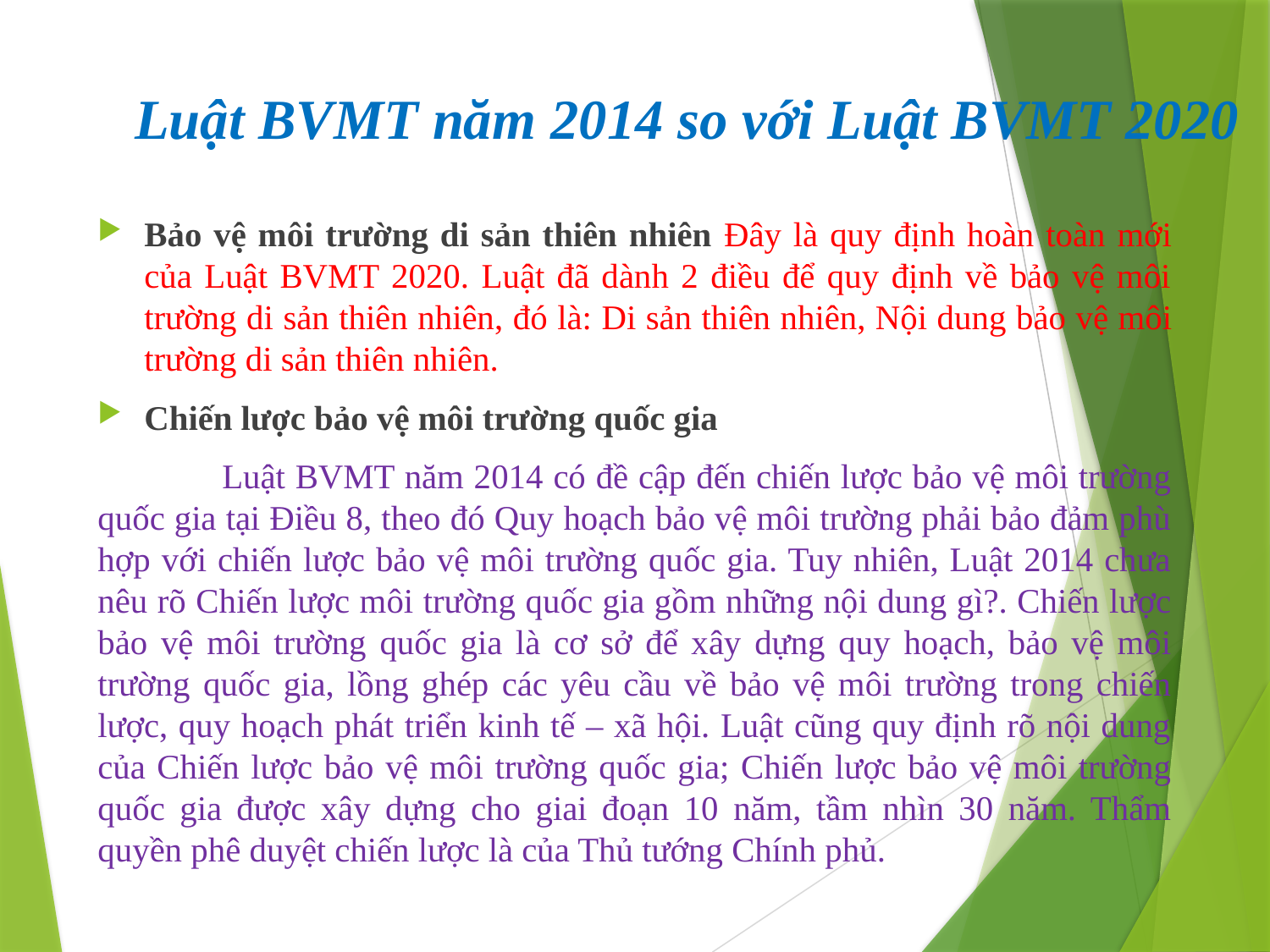

# Luật BVMT năm 2014 so với Luật BVMT 2020
Bảo vệ môi trường di sản thiên nhiên Đây là quy định hoàn toàn mới của Luật BVMT 2020. Luật đã dành 2 điều để quy định về bảo vệ môi trường di sản thiên nhiên, đó là: Di sản thiên nhiên, Nội dung bảo vệ môi trường di sản thiên nhiên.
Chiến lược bảo vệ môi trường quốc gia
	Luật BVMT năm 2014 có đề cập đến chiến lược bảo vệ môi trường quốc gia tại Điều 8, theo đó Quy hoạch bảo vệ môi trường phải bảo đảm phù hợp với chiến lược bảo vệ môi trường quốc gia. Tuy nhiên, Luật 2014 chưa nêu rõ Chiến lược môi trường quốc gia gồm những nội dung gì?. Chiến lược bảo vệ môi trường quốc gia là cơ sở để xây dựng quy hoạch, bảo vệ môi trường quốc gia, lồng ghép các yêu cầu về bảo vệ môi trường trong chiến lược, quy hoạch phát triển kinh tế – xã hội. Luật cũng quy định rõ nội dung của Chiến lược bảo vệ môi trường quốc gia; Chiến lược bảo vệ môi trường quốc gia được xây dựng cho giai đoạn 10 năm, tầm nhìn 30 năm. Thẩm quyền phê duyệt chiến lược là của Thủ tướng Chính phủ.